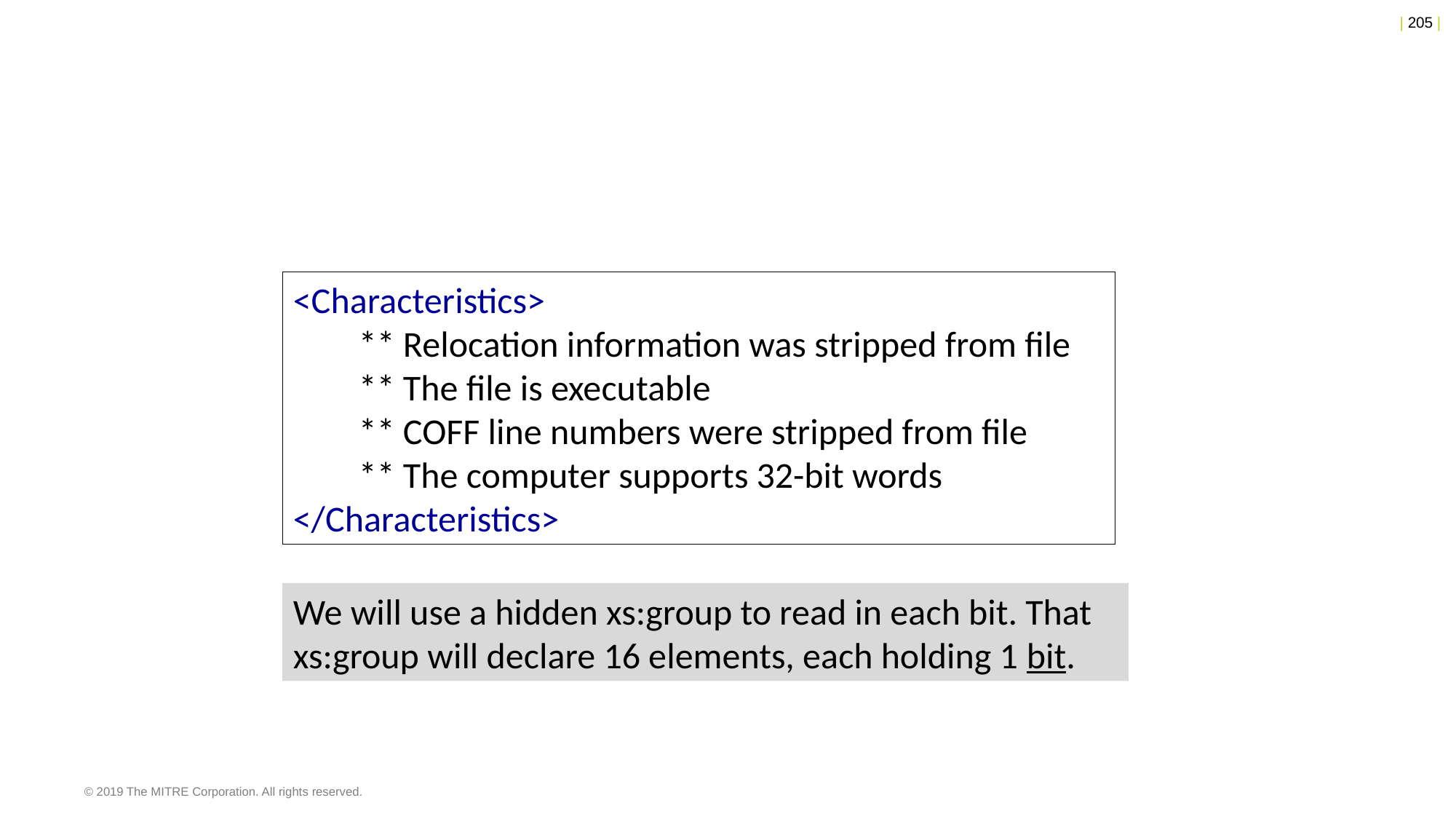

<Characteristics>
        ** Relocation information was stripped from file
        ** The file is executable
        ** COFF line numbers were stripped from file
        ** The computer supports 32-bit words
</Characteristics>
We will use a hidden xs:group to read in each bit. That xs:group will declare 16 elements, each holding 1 bit.
© 2019 The MITRE Corporation. All rights reserved.